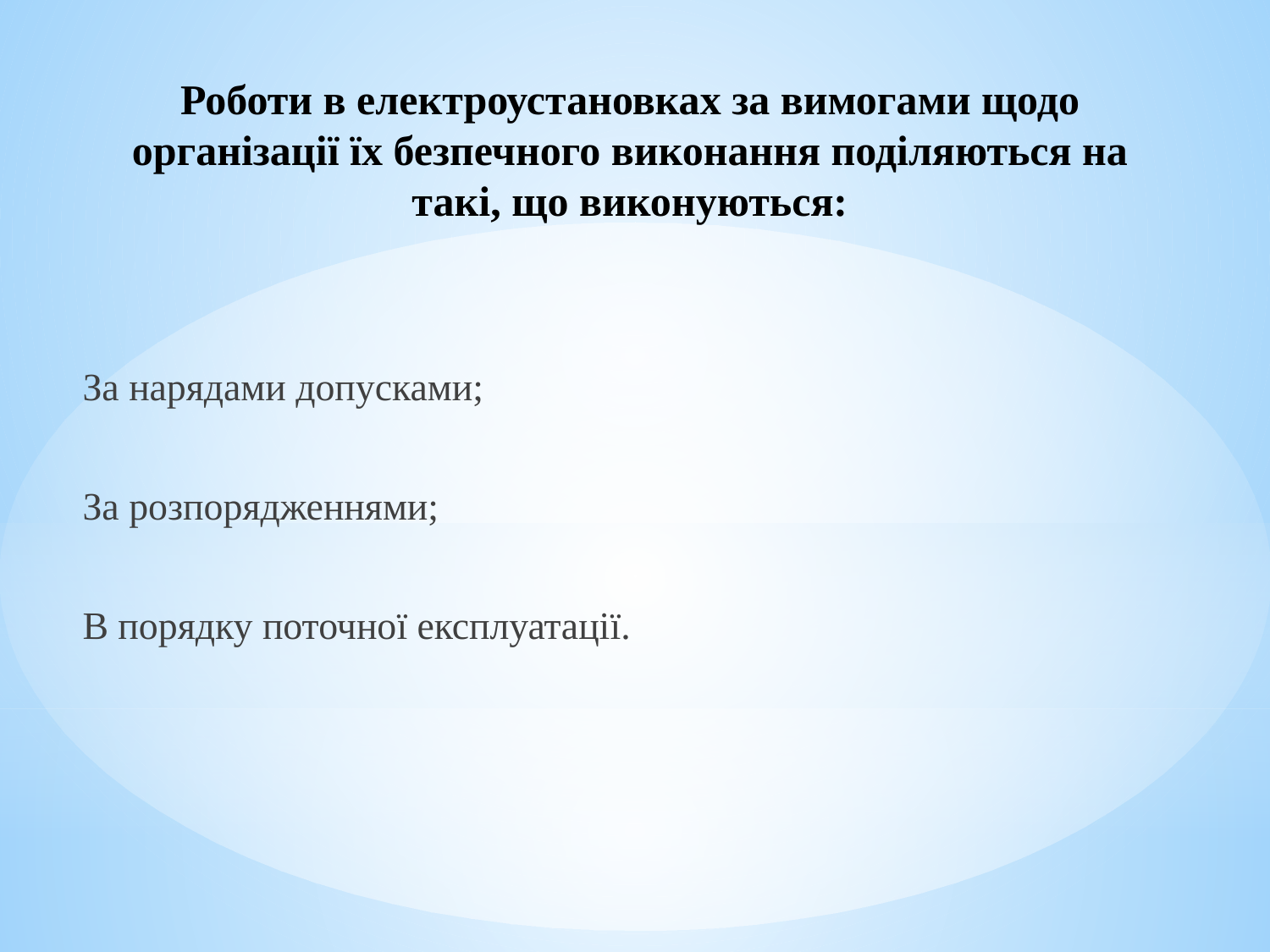

# Роботи в електроустановках за вимогами щодо організації їх безпечного виконання поділяються на такі, що виконуються:

За нарядами допусками;

За розпорядженнями;

В порядку поточної експлуатації.